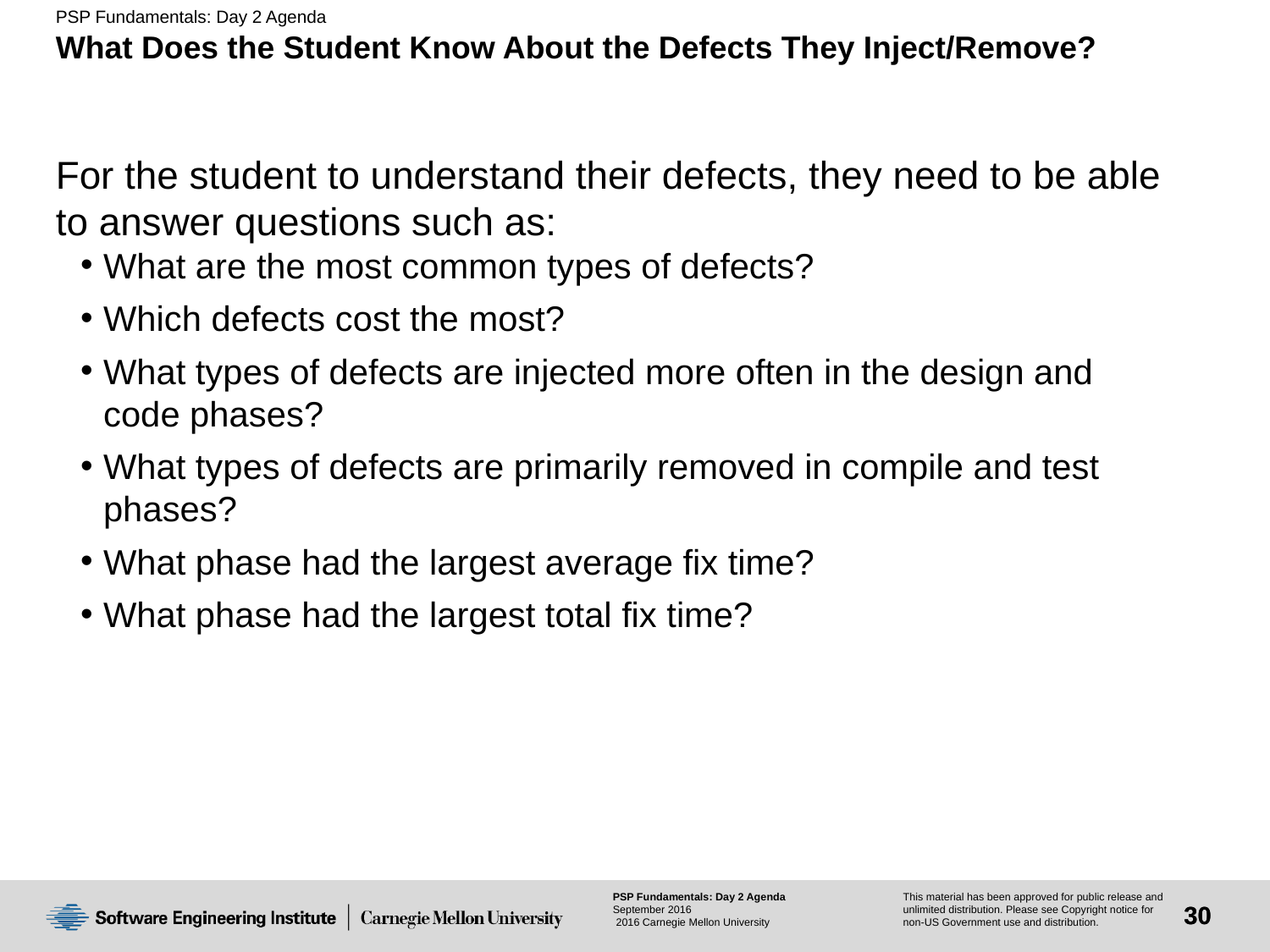

# What Does the Student Know About the Defects They Inject/Remove?
For the student to understand their defects, they need to be able
to answer questions such as:
What are the most common types of defects?
Which defects cost the most?
What types of defects are injected more often in the design and
code phases?
What types of defects are primarily removed in compile and test phases?
What phase had the largest average fix time?
What phase had the largest total fix time?